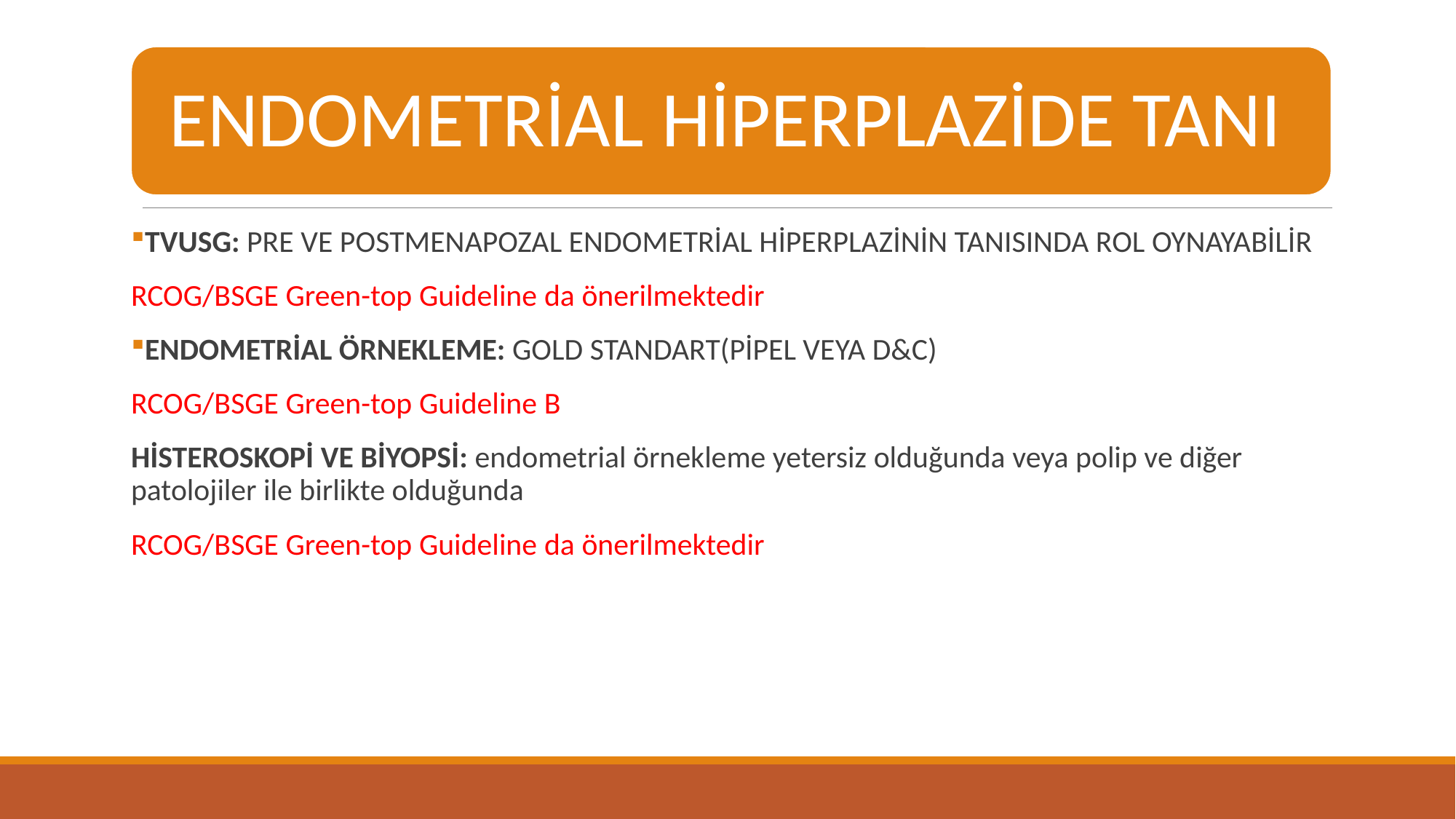

D
ENDOMETRİAL HİPERPLAZİDE TANI
TVUSG: PRE VE POSTMENAPOZAL ENDOMETRİAL HİPERPLAZİNİN TANISINDA ROL OYNAYABİLİR
RCOG/BSGE Green-top Guideline da önerilmektedir
ENDOMETRİAL ÖRNEKLEME: GOLD STANDART(PİPEL VEYA D&C)
RCOG/BSGE Green-top Guideline B
HİSTEROSKOPİ VE BİYOPSİ: endometrial örnekleme yetersiz olduğunda veya polip ve diğer patolojiler ile birlikte olduğunda
RCOG/BSGE Green-top Guideline da önerilmektedir

RCOG/BSGE Green-top Guideline No. 67 D